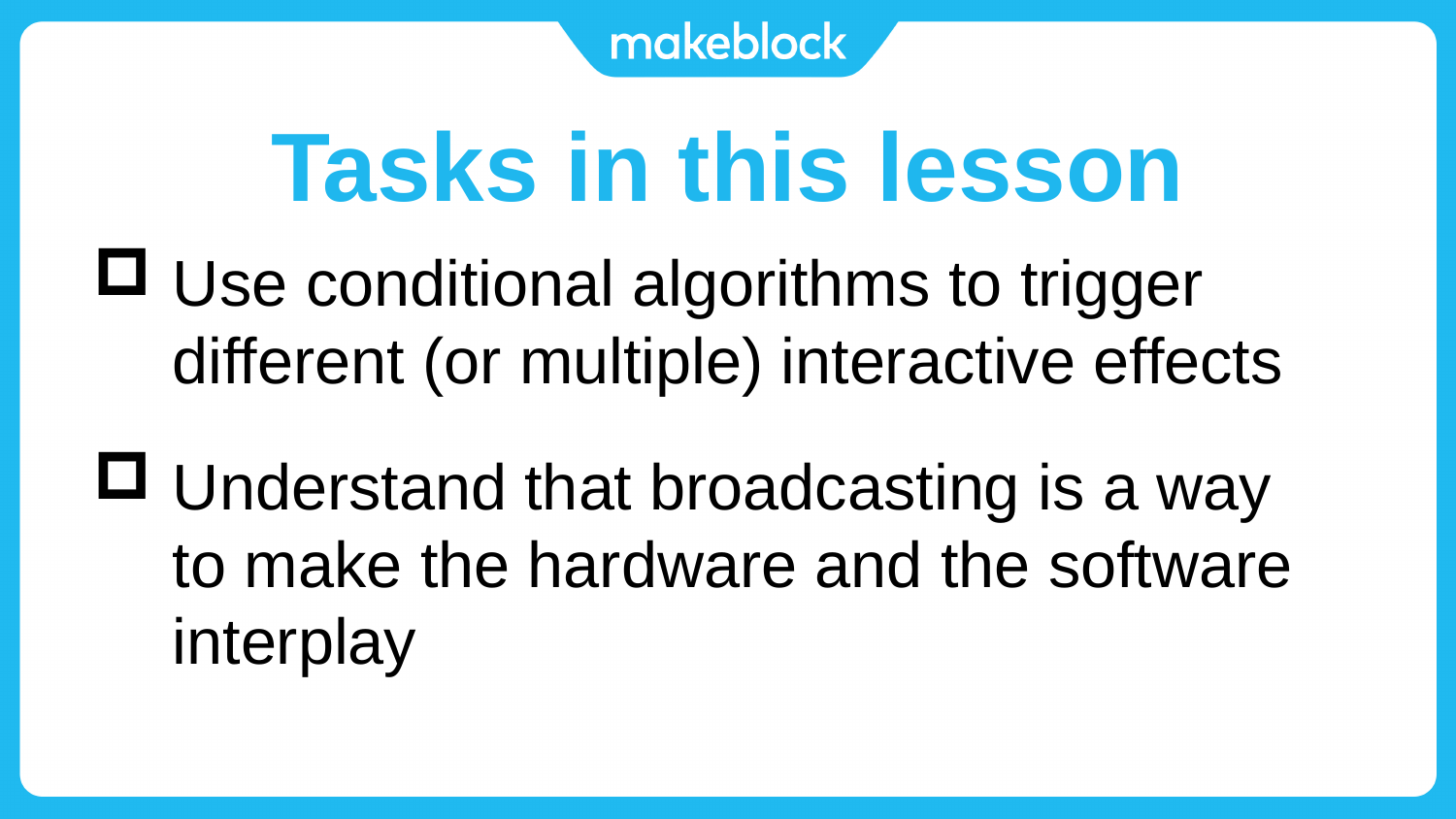

# Tasks in this lesson
 Use conditional algorithms to trigger
 different (or multiple) interactive effects
 Understand that broadcasting is a way
 to make the hardware and the software
 interplay